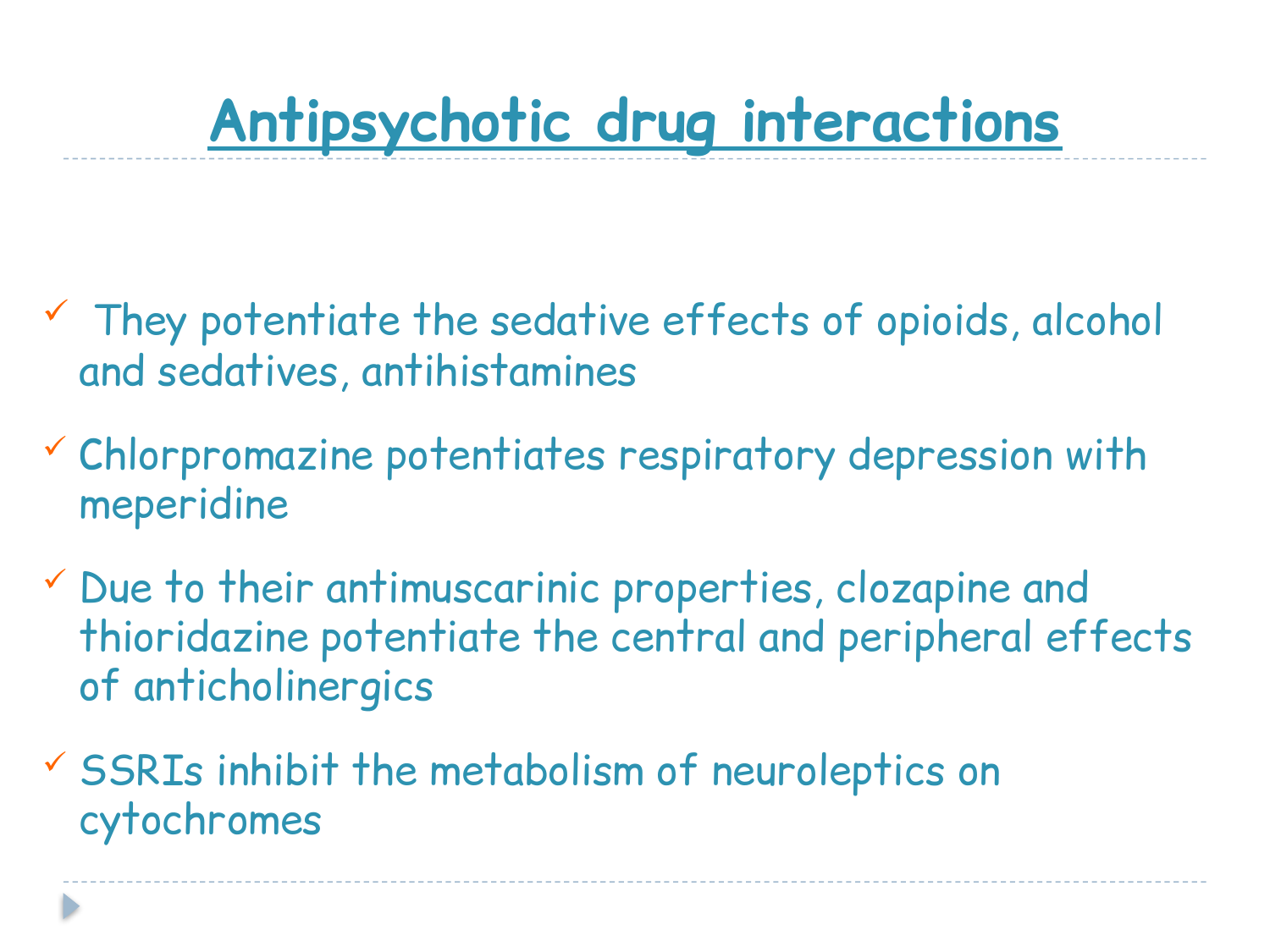

# Antipsychotic drug interactions

 They potentiate the sedative effects of opioids, alcohol and sedatives, antihistamines

Chlorpromazine potentiates respiratory depression with meperidine

Due to their antimuscarinic properties, clozapine and thioridazine potentiate the central and peripheral effects of anticholinergics

SSRIs inhibit the metabolism of neuroleptics on cytochromes